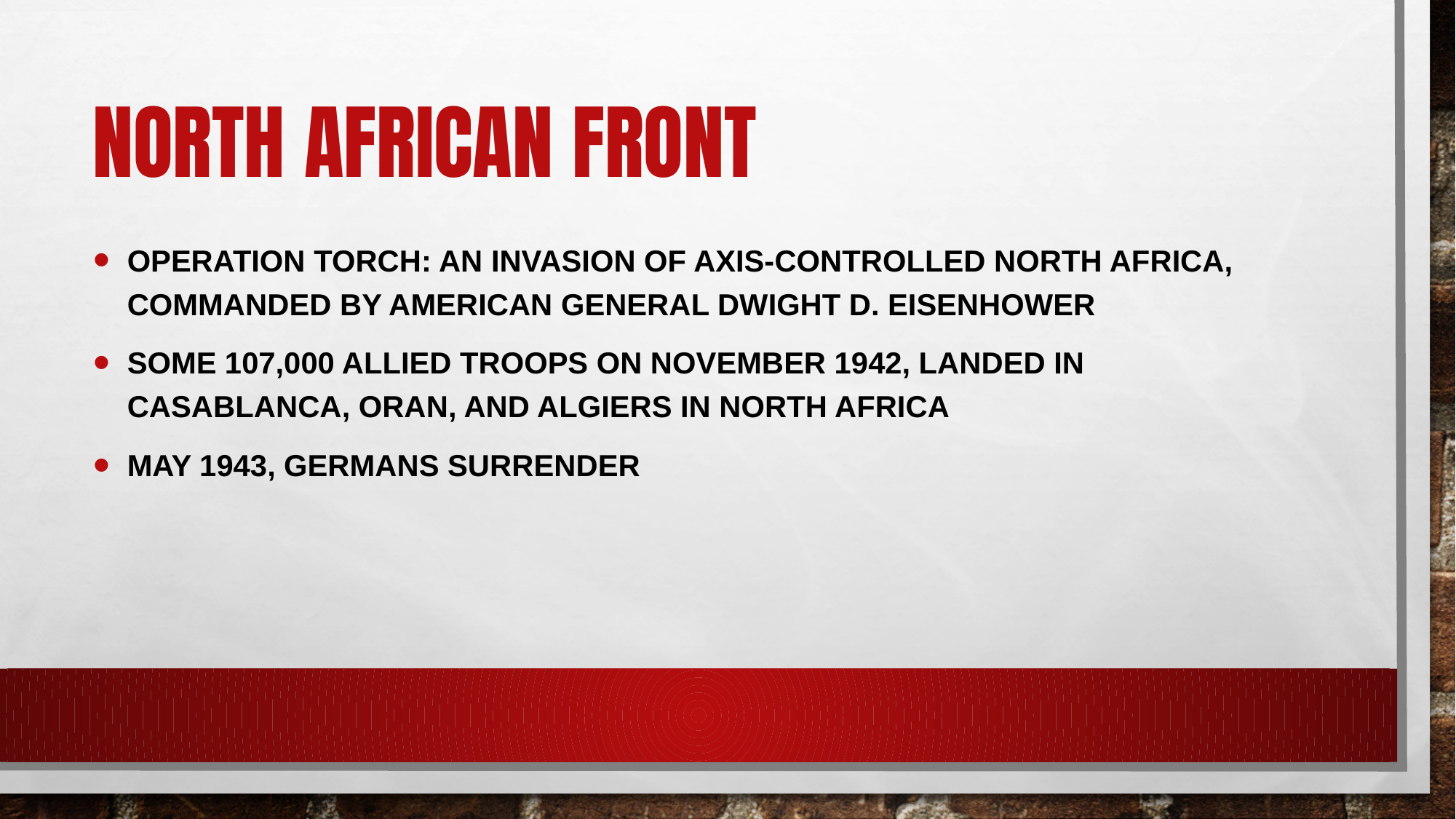

# North African FRONT
Operation Torch: An invasion of Axis-controlled North Africa, commanded by American General Dwight D. Eisenhower
Some 107,000 Allied troops on November 1942, landed in Casablanca, Oran, and Algiers in North Africa
May 1943, Germans surrender